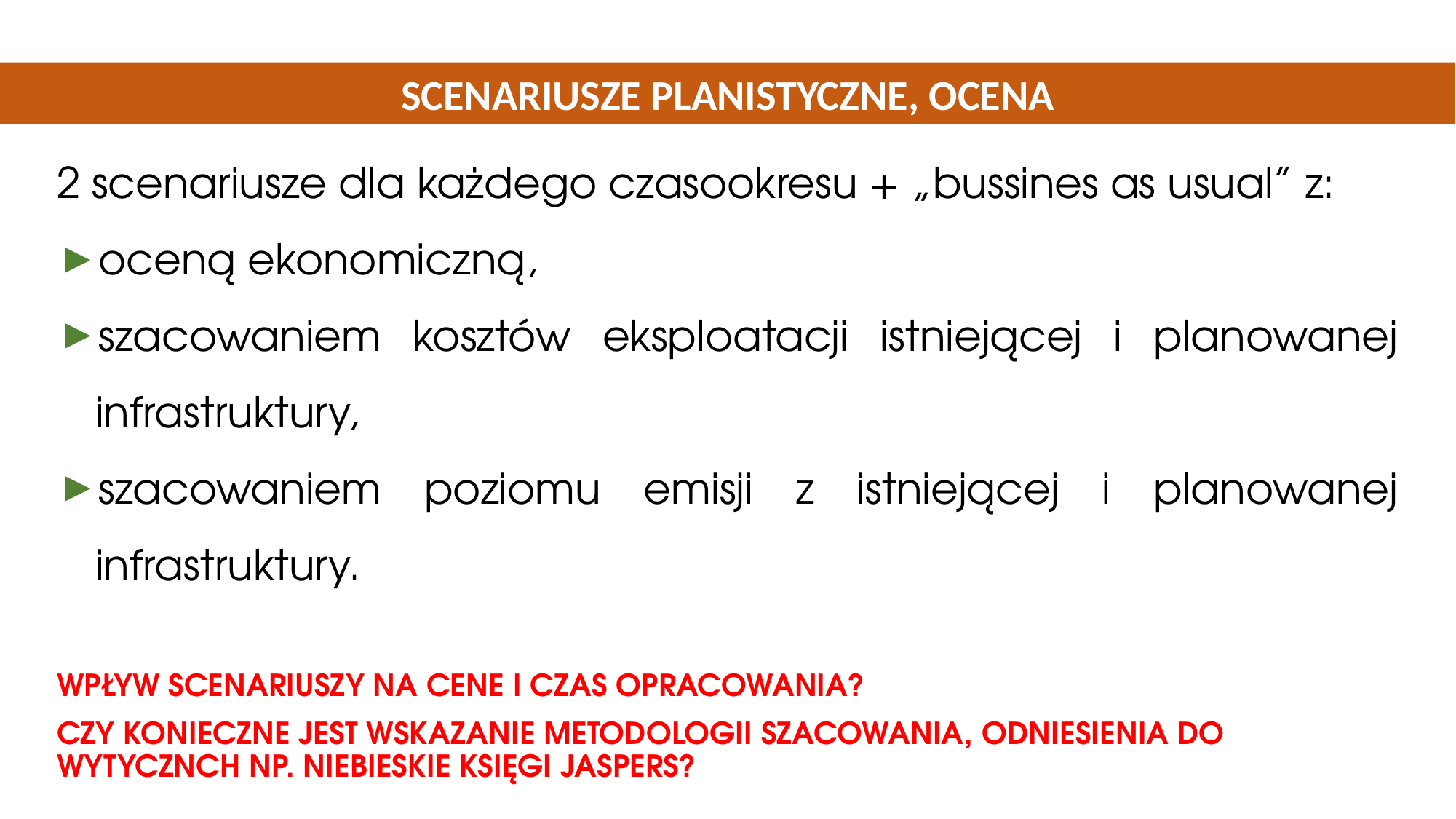

SCENARIUSZE PLANISTYCZNE, OCENA
2 scenariusze dla każdego czasookresu + „bussines as usual” z:
oceną ekonomiczną,
szacowaniem kosztów eksploatacji istniejącej i planowanej infrastruktury,
szacowaniem poziomu emisji z istniejącej i planowanej infrastruktury.

WPŁYW SCENARIUSZY NA CENE I CZAS OPRACOWANIA?
CZY KONIECZNE JEST WSKAZANIE METODOLOGII SZACOWANIA, ODNIESIENIA DO WYTYCZNCH NP. NIEBIESKIE KSIĘGI JASPERS?